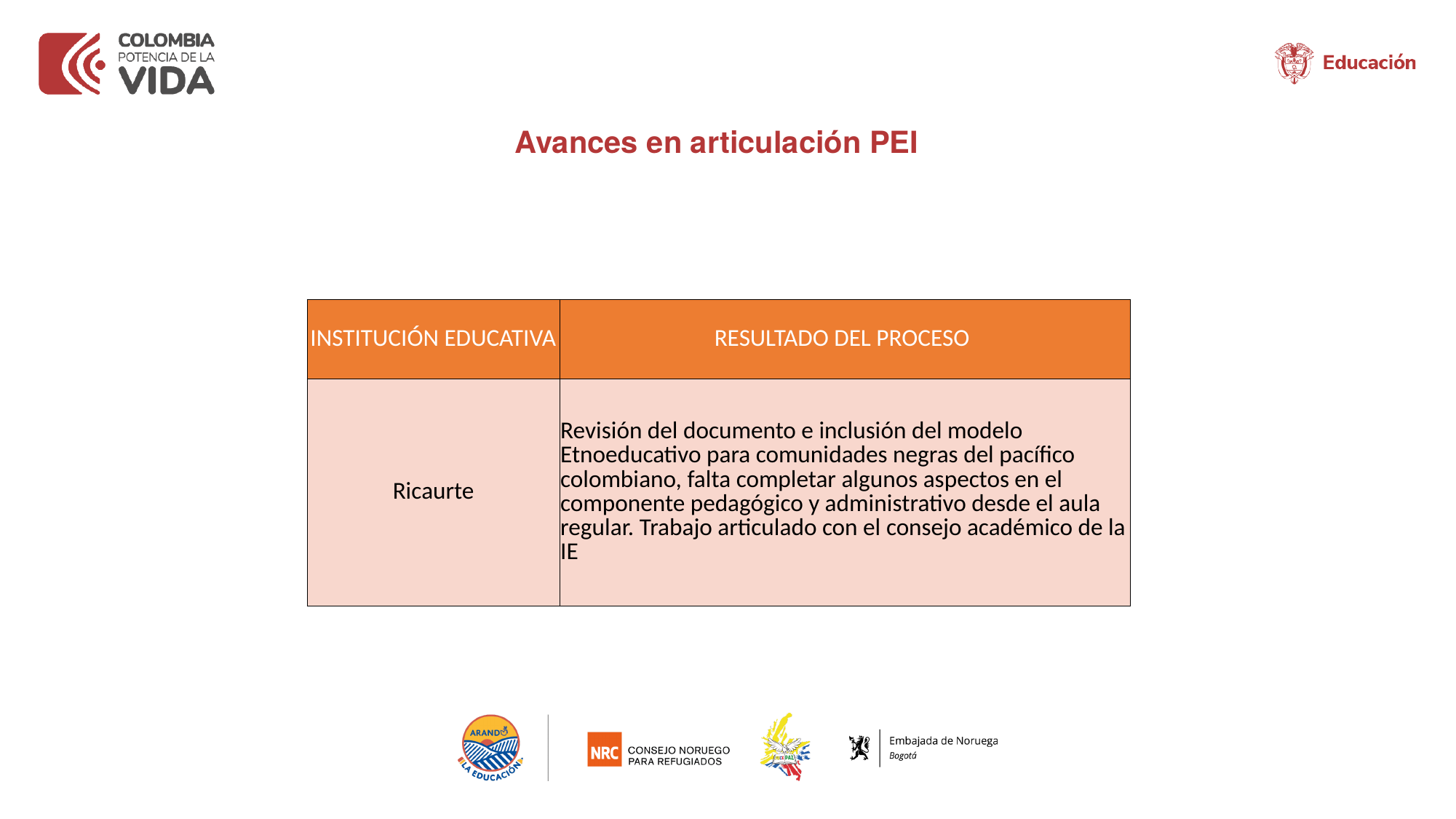

Avances en articulación PEI
| INSTITUCIÓN EDUCATIVA | RESULTADO DEL PROCESO |
| --- | --- |
| Ricaurte | Revisión del documento e inclusión del modelo Etnoeducativo para comunidades negras del pacífico colombiano, falta completar algunos aspectos en el componente pedagógico y administrativo desde el aula regular. Trabajo articulado con el consejo académico de la IE |